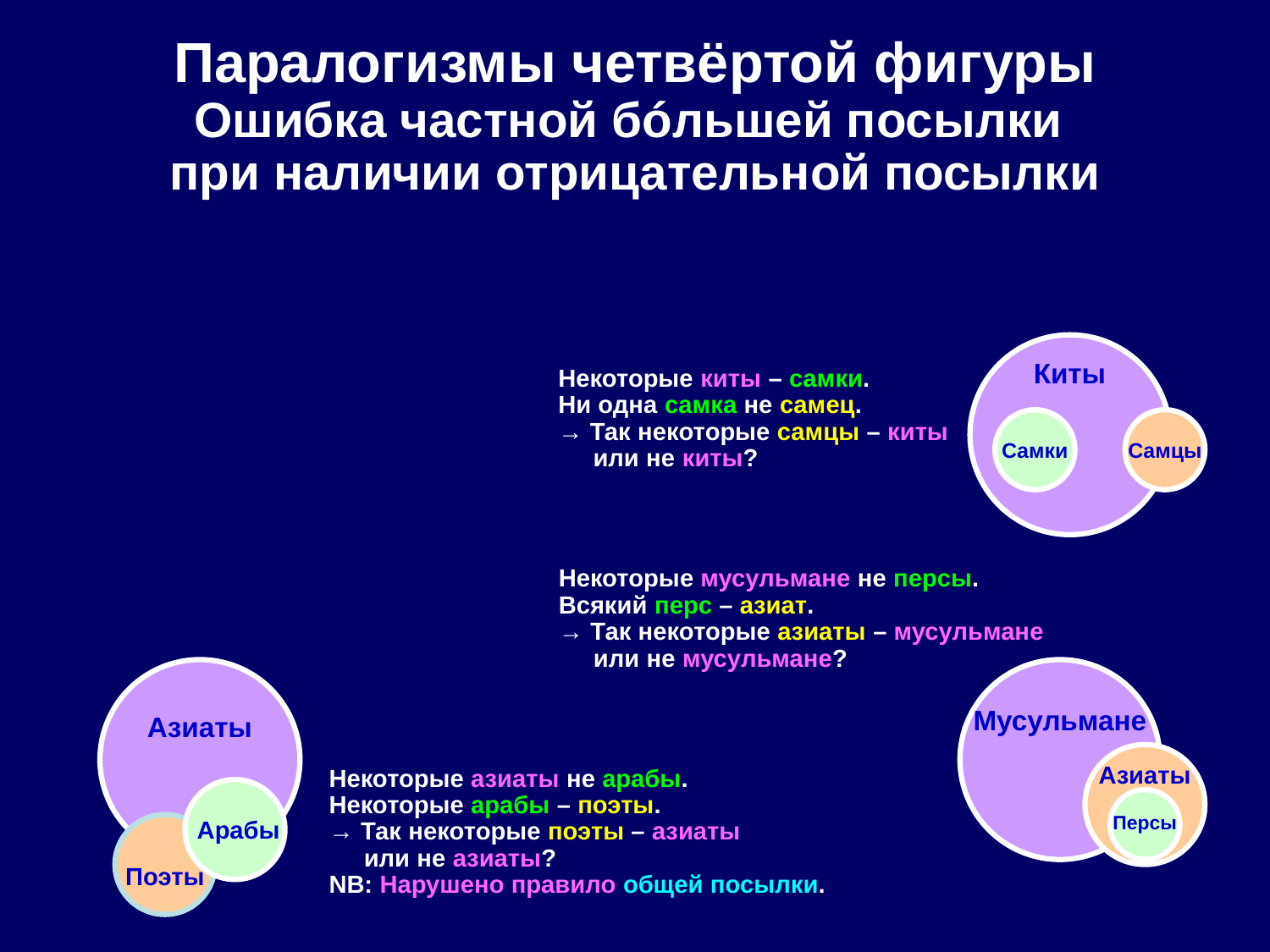

# Паралогизмы четвёртой фигуры Ошибка частной бóльшей посылки при наличии отрицательной посылки
Киты
Некоторые киты – самки.
Ни одна самка не самец.
→ Так некоторые самцы – киты
     или не киты?
Самки
Самцы
Некоторые мусульмане не персы.
Всякий перс – азиат.
→ Так некоторые азиаты – мусульмане
     или не мусульмане?
Мусульмане
Азиаты
Азиаты
Некоторые азиаты не арабы.
Некоторые арабы – поэты.
→ Так некоторые поэты – азиаты
     или не азиаты?
NB: Нарушено правило общей посылки.
 Арабы
Персы
Поэты